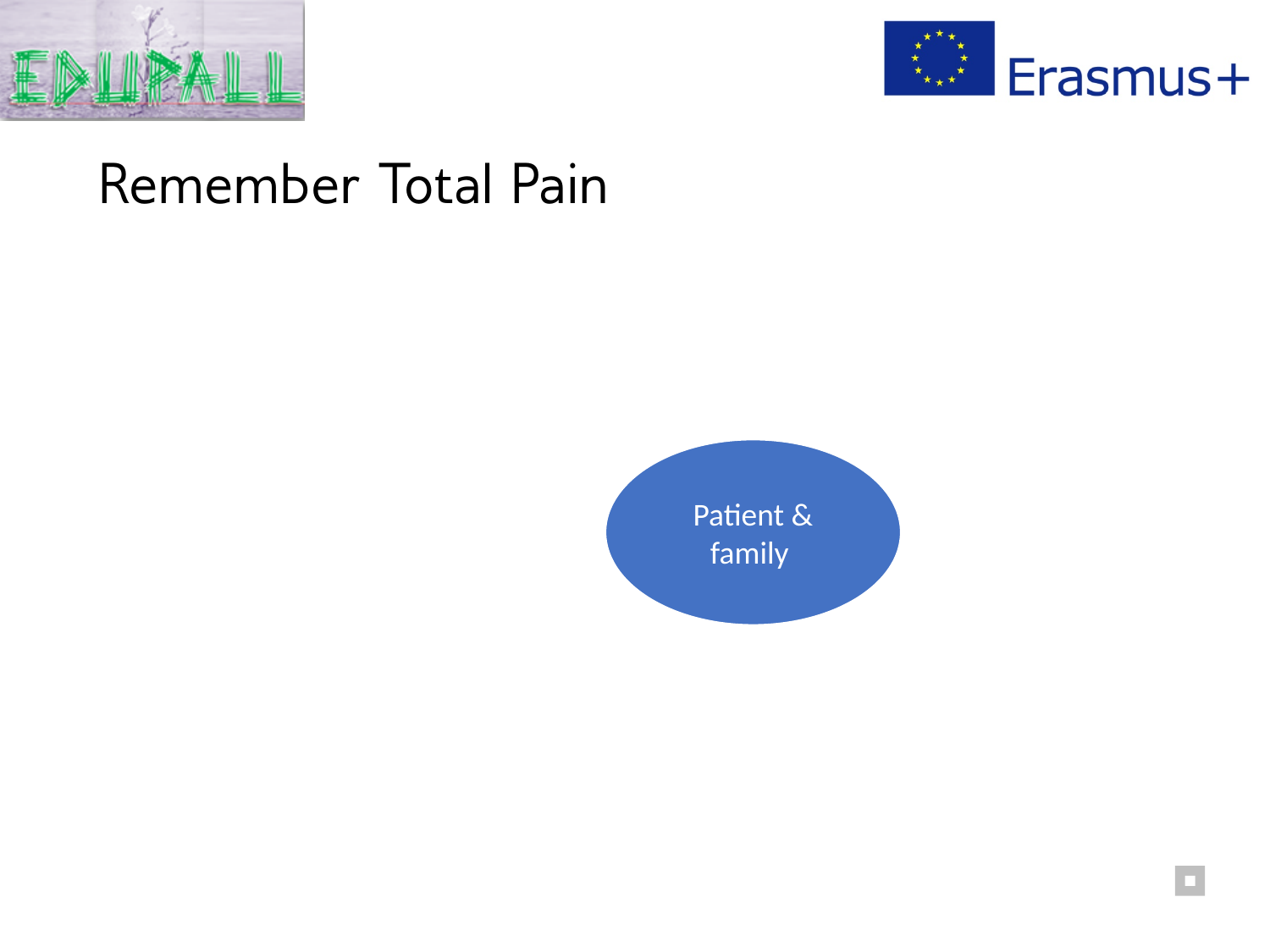

# Remember Total Pain
Patient & family